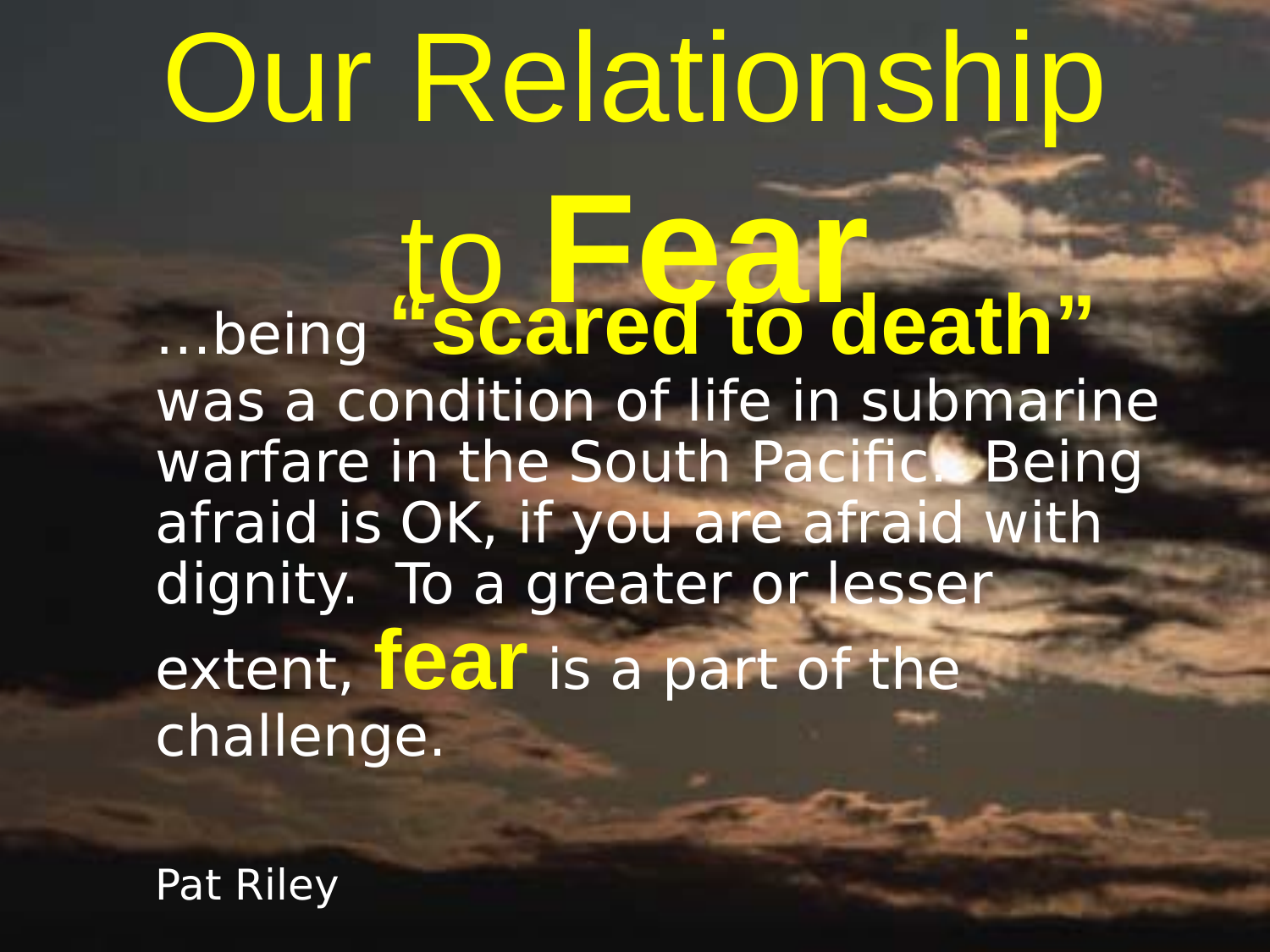

# Our Relationship to Fear
	…being “scared to death” was a condition of life in submarine warfare in the South Pacific.  Being afraid is OK, if you are afraid with dignity.  To a greater or lesser extent, fear is a part of the challenge.

	Pat Riley